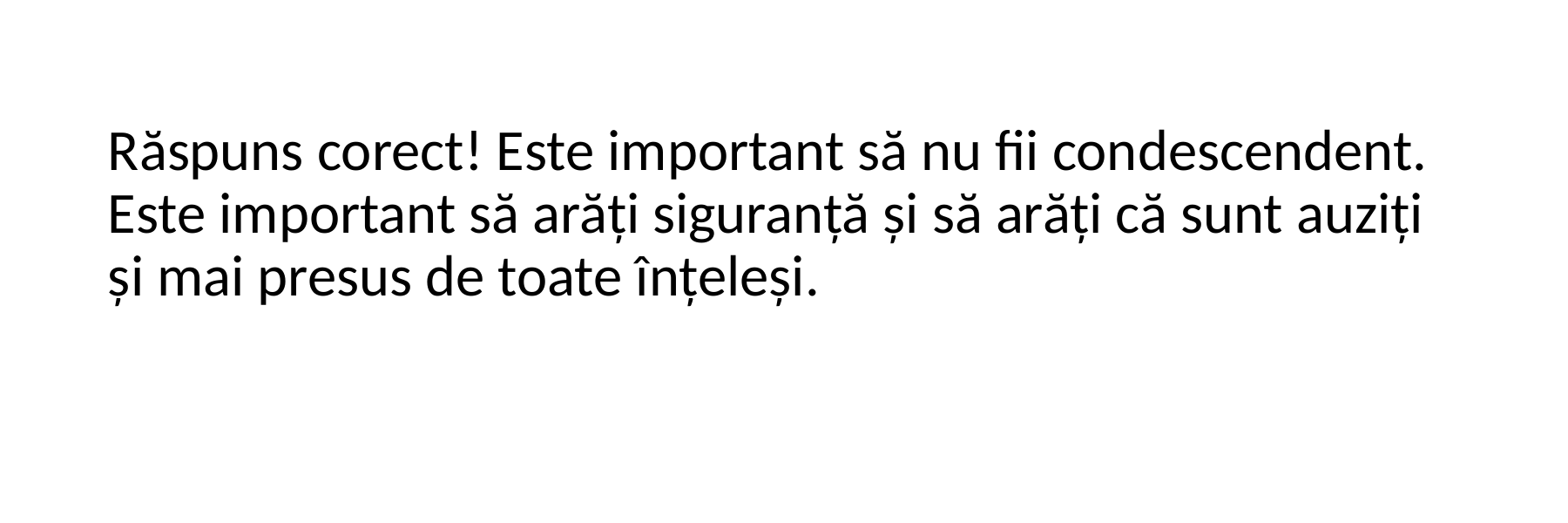

Răspuns corect! Este important să nu fii condescendent. Este important să arăți siguranță și să arăți că sunt auziți și mai presus de toate înțeleși.